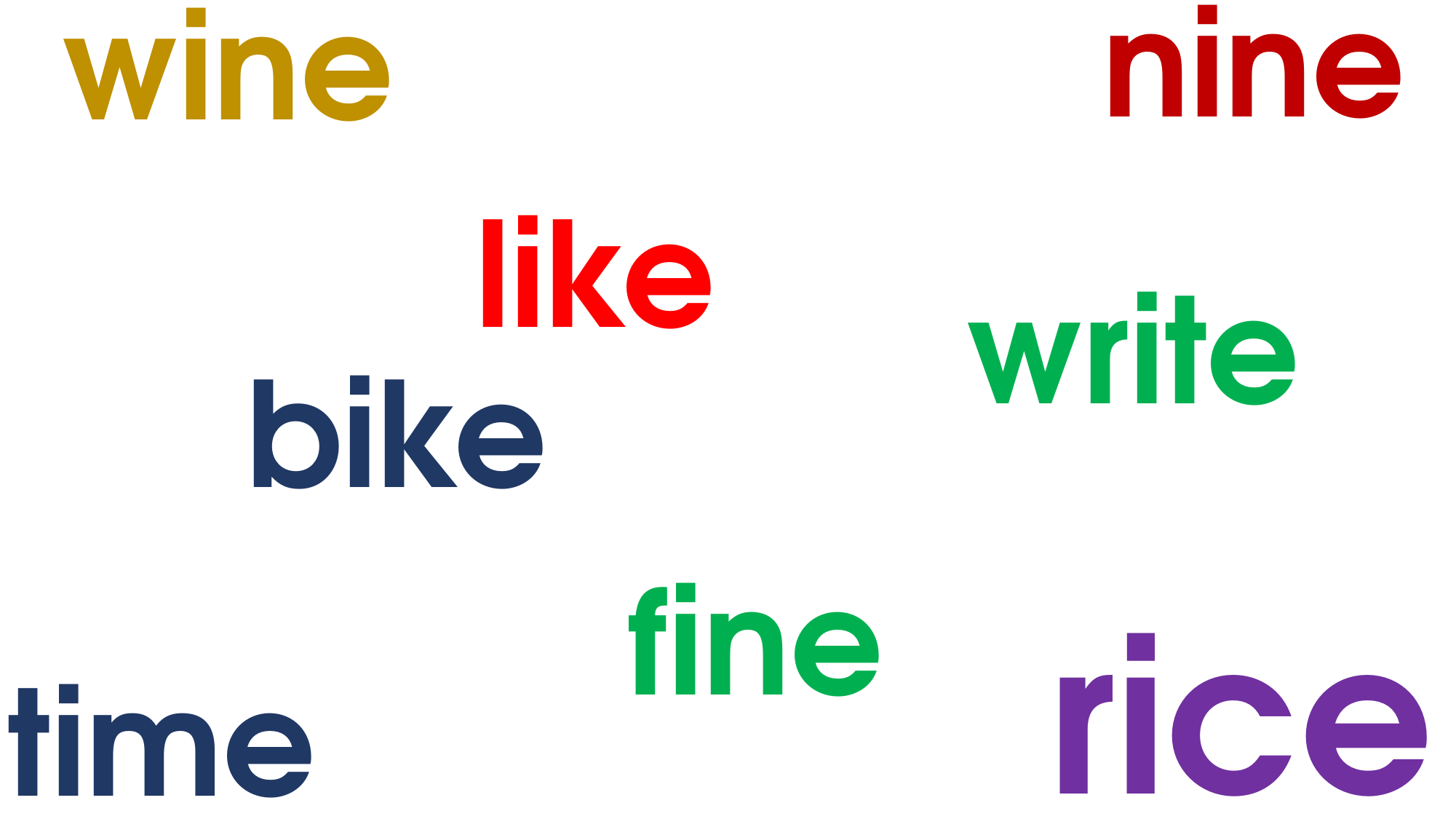

nine
wine
like
write
bike
fine
rice
time